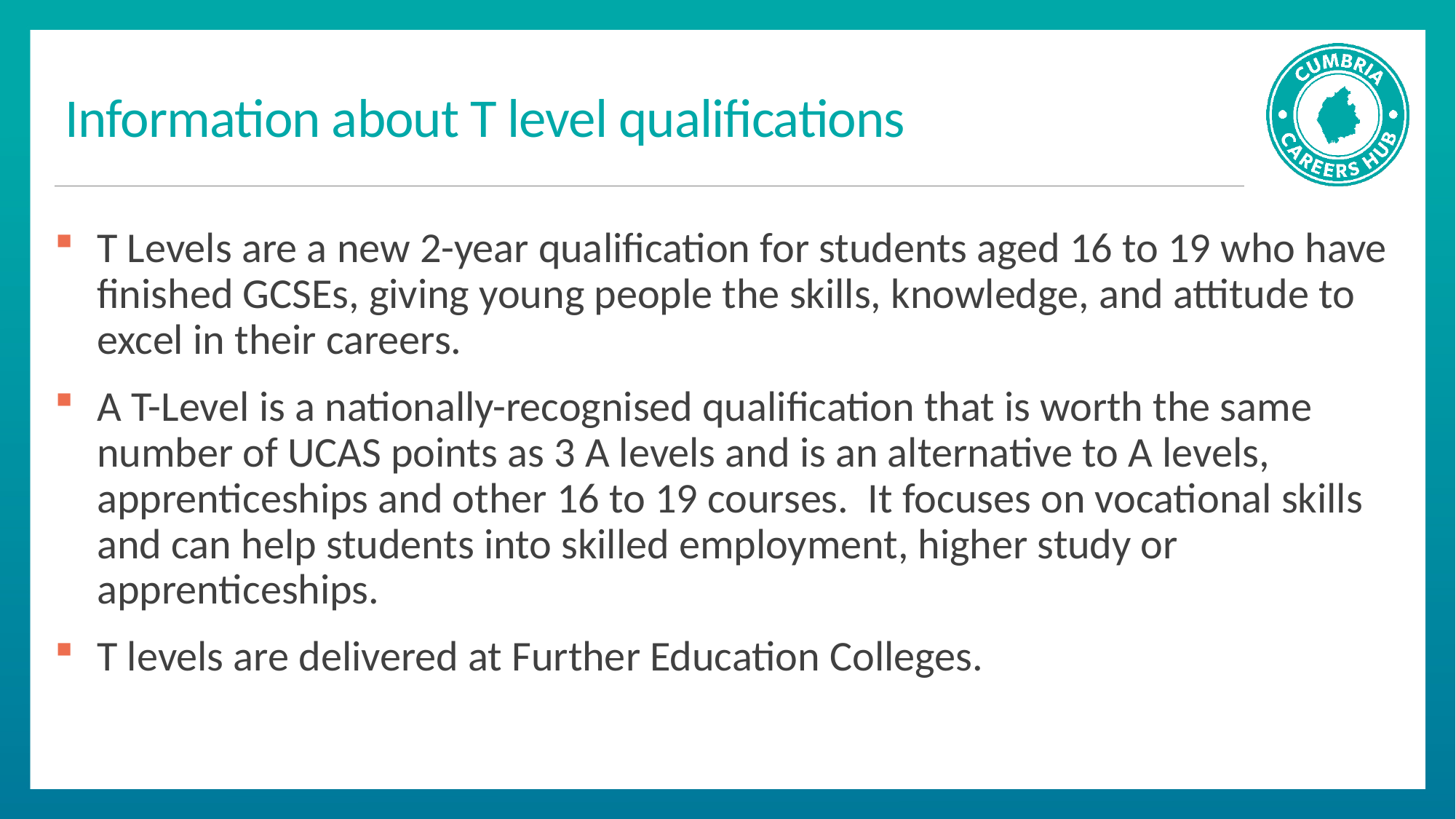

# Information about T level qualifications
T Levels are a new 2-year qualification for students aged 16 to 19 who have finished GCSEs, giving young people the skills, knowledge, and attitude to excel in their careers.
A T-Level is a nationally-recognised qualification that is worth the same number of UCAS points as 3 A levels and is an alternative to A levels, apprenticeships and other 16 to 19 courses.  It focuses on vocational skills and can help students into skilled employment, higher study or apprenticeships.
T levels are delivered at Further Education Colleges.